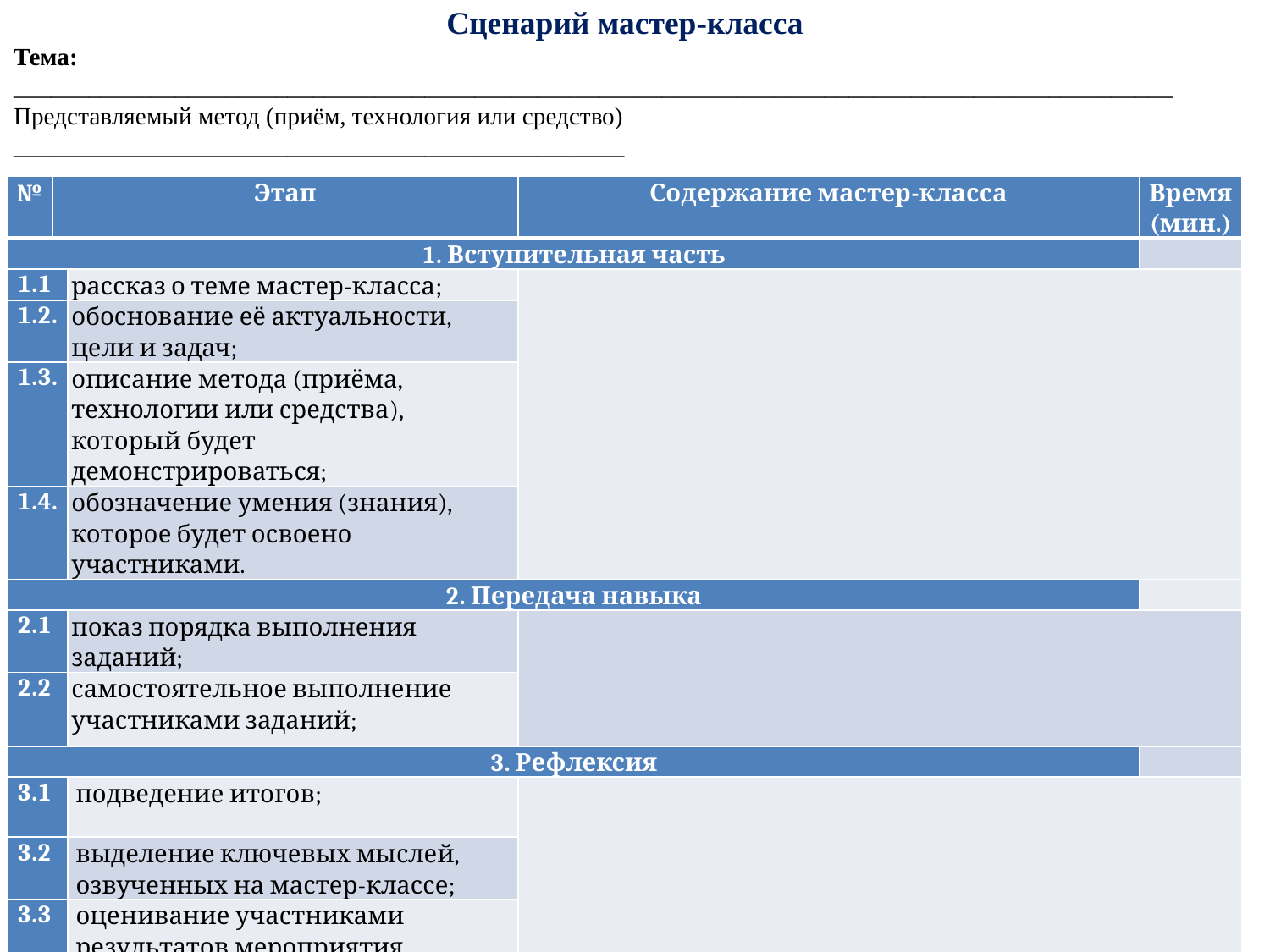

Сценарий мастер-класса
Тема: _____________________________________________________________________________________________
Представляемый метод (приём, технология или средство) _________________________________________________

| № | Этап |  | Содержание мастер-класса | Время (мин.) |
| --- | --- | --- | --- | --- |
| 1. Вступительная часть |  |  |  |  |
| 1.1 |  | рассказ о теме мастер-класса; |  |  |
| 1.2. |  | обоснование её актуальности, цели и задач; |  |  |
| 1.3. |  | описание метода (приёма, технологии или средства), который будет демонстрироваться; |  |  |
| 1.4. |  | обозначение умения (знания), которое будет освоено участниками. |  |  |
| 2. Передача навыка |  |  |  |  |
| 2.1 |  | показ порядка выполнения заданий; |  |  |
| 2.2 |  | самостоятельное выполнение участниками заданий; |  |  |
| 3. Рефлексия |  |  |  |  |
| 3.1 |  | подведение итогов; |  |  |
| 3.2 |  | выделение ключевых мыслей, озвученных на мастер-классе; |  |  |
| 3.3 |  | оценивание участниками результатов мероприятия. |  |  |
|  |  |  | Всего (минут) | 10 |